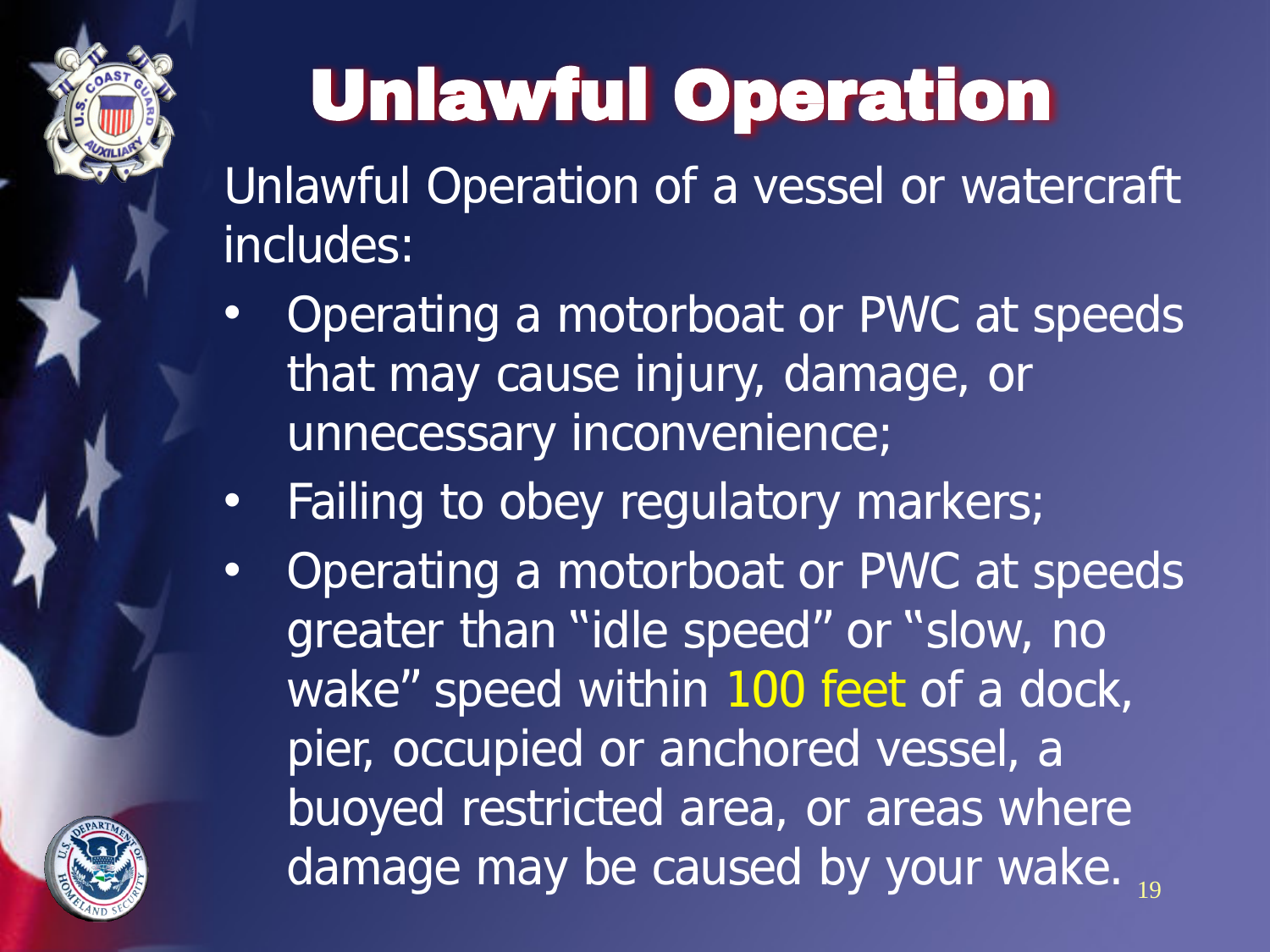

# Unlawful Operation
Unlawful Operation of a vessel or watercraft includes:
Operating a motorboat or PWC at speeds that may cause injury, damage, or unnecessary inconvenience;
Failing to obey regulatory markers;
Operating a motorboat or PWC at speeds greater than “idle speed” or “slow, no wake” speed within 100 feet of a dock, pier, occupied or anchored vessel, a buoyed restricted area, or areas where damage may be caused by your wake.
19